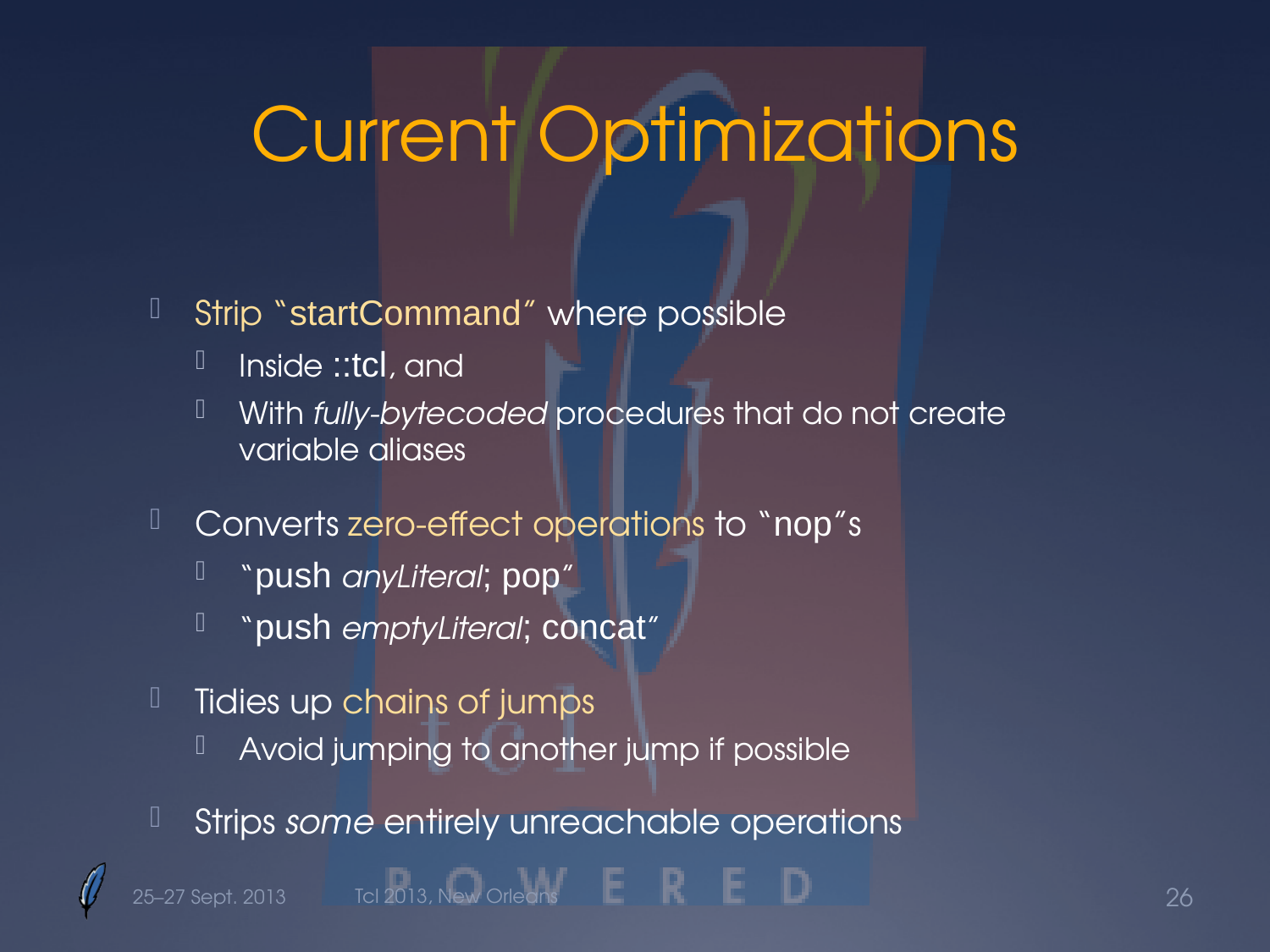

# Current Optimizations
Strip “startCommand” where possible
Inside ::tcl, and
With fully-bytecoded procedures that do not create variable aliases
Converts zero-effect operations to “nop”s
“push anyLiteral; pop”
“push emptyLiteral; concat”
Tidies up chains of jumps
Avoid jumping to another jump if possible
Strips some entirely unreachable operations

25–27 Sept. 2013
Tcl 2013, New Orleans
26